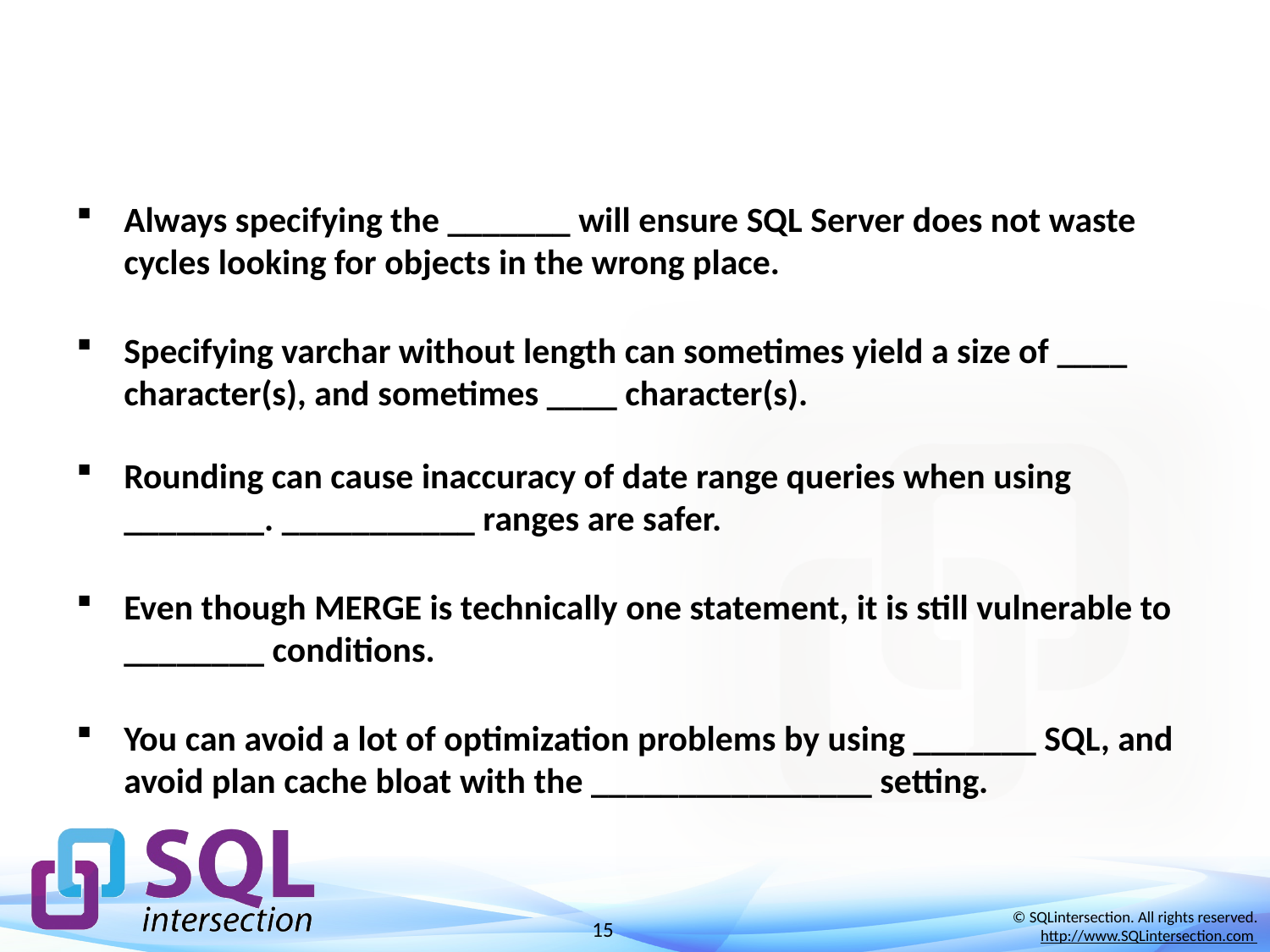

#

Always specifying the _______ will ensure SQL Server does not waste cycles looking for objects in the wrong place.

Specifying varchar without length can sometimes yield a size of ____ character(s), and sometimes ____ character(s).
Rounding can cause inaccuracy of date range queries when using ________. ___________ ranges are safer.

Even though MERGE is technically one statement, it is still vulnerable to ________ conditions.

You can avoid a lot of optimization problems by using _______ SQL, and avoid plan cache bloat with the ________________ setting.